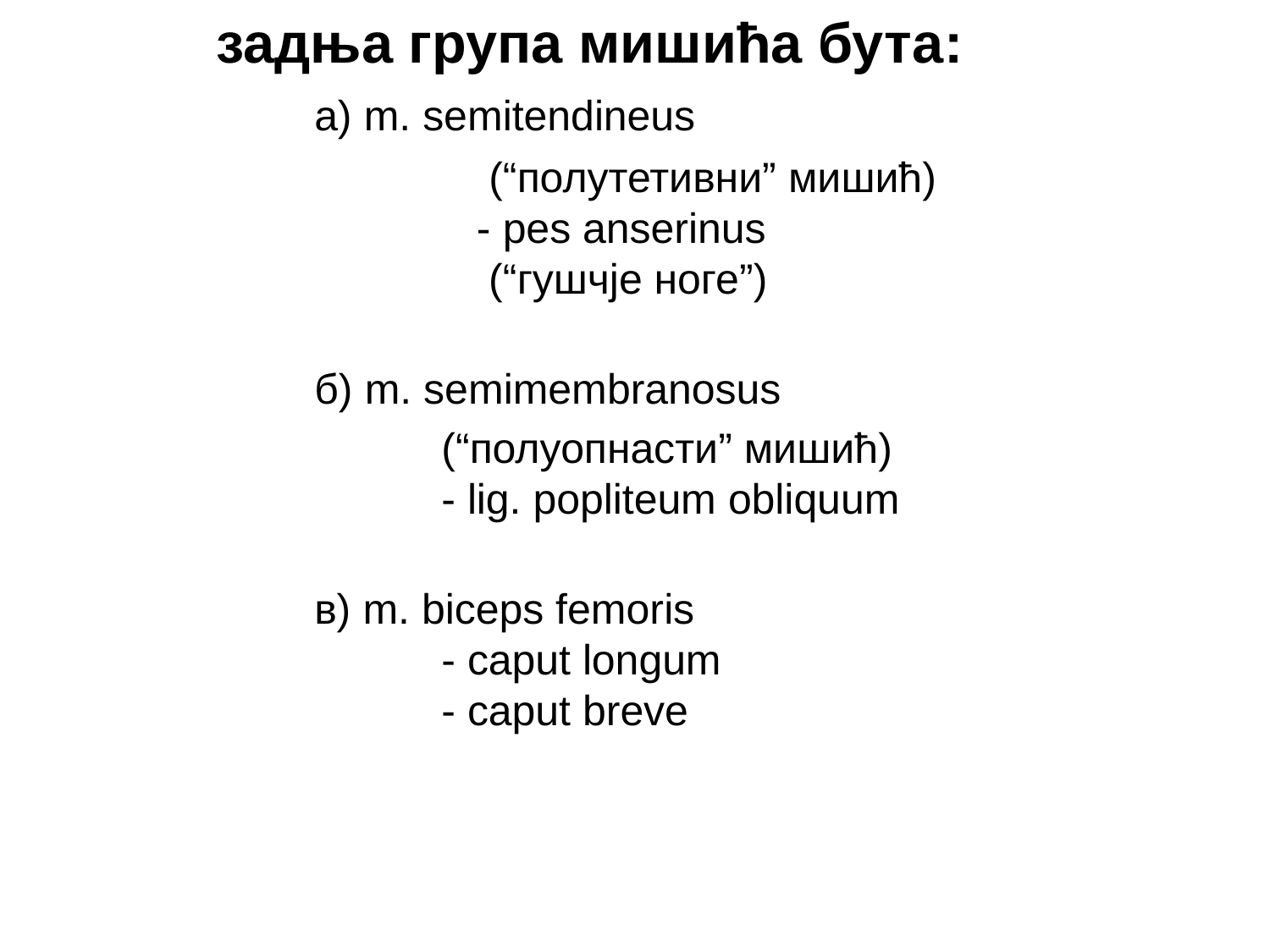

задња група мишића бута:
		a) m. semitendineus
				    (“полутетивни” мишић)
			   - pes anserinus
			    (“гушчје ноге”)
       		б) m. semimembranosus
                     		(“полуопнасти” мишић)
			- lig. popliteum obliquum
        		в) m. biceps femoris
			- caput longum
			- caput breve